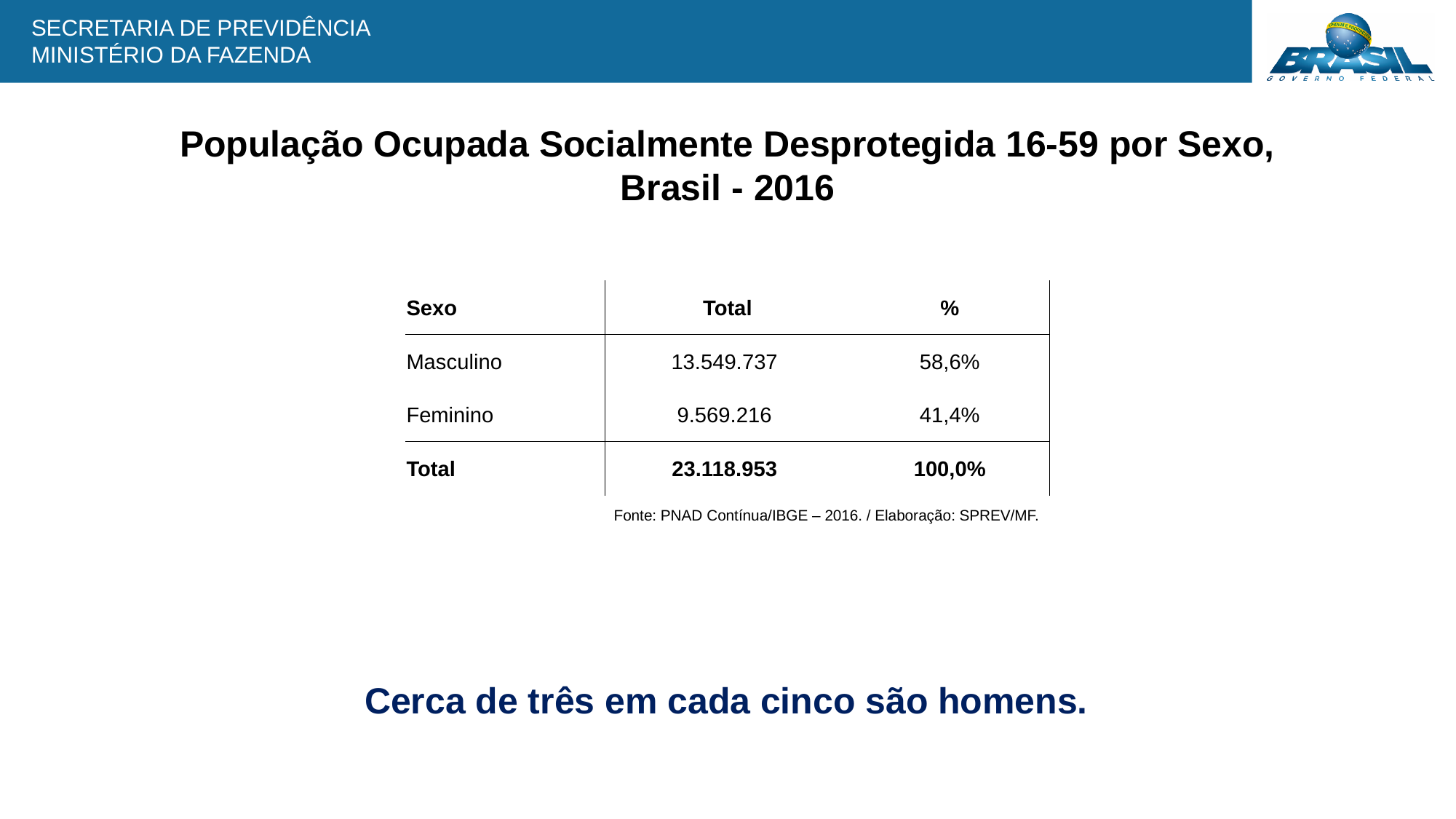

População Ocupada Socialmente Desprotegida 16-59 por Sexo, Brasil - 2016
| Sexo | Total | % |
| --- | --- | --- |
| Masculino | 13.549.737 | 58,6% |
| Feminino | 9.569.216 | 41,4% |
| Total | 23.118.953 | 100,0% |
Fonte: PNAD Contínua/IBGE – 2016. / Elaboração: SPREV/MF.
Cerca de três em cada cinco são homens.